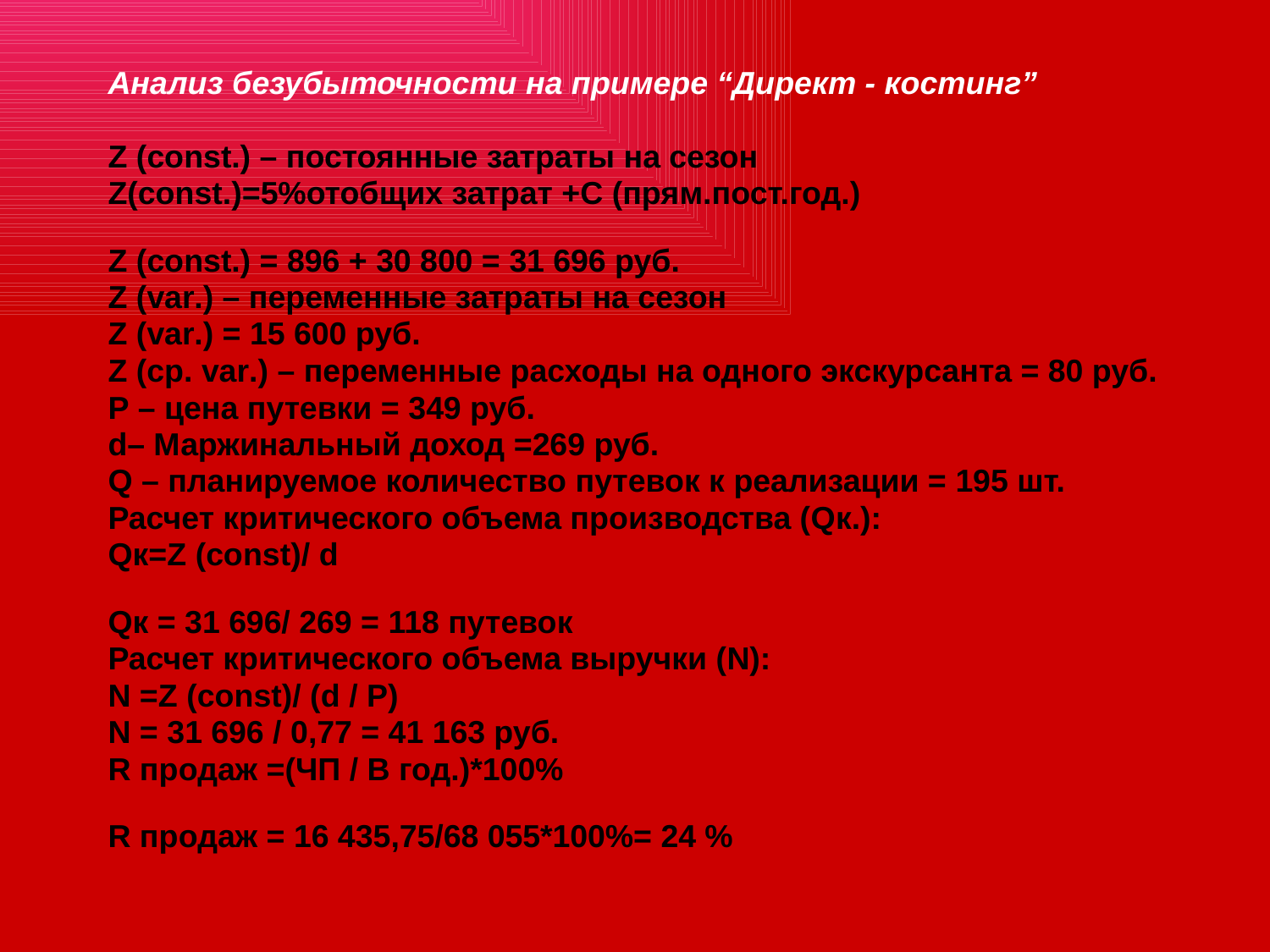

Анализ безубыточности на примере “Директ - костинг”

Z (const.) – постоянные затраты на сезон
Z(const.)=5%отобщих затрат +С (прям.пост.год.)
Z (const.) = 896 + 30 800 = 31 696 руб.
Z (var.) – переменные затраты на сезон
Z (var.) = 15 600 руб.
Z (ср. var.) – переменные расходы на одного экскурсанта = 80 руб.
Р – цена путевки = 349 руб.
d– Маржинальный доход =269 руб.
Q – планируемое количество путевок к реализации = 195 шт.
Расчет критического объема производства (Qк.):
Qк=Z (const)/ d
Qк = 31 696/ 269 = 118 путевок
Расчет критического объема выручки (N):
N =Z (const)/ (d / Р)
N = 31 696 / 0,77 = 41 163 руб.
R продаж =(ЧП / В год.)*100%
R продаж = 16 435,75/68 055*100%= 24 %